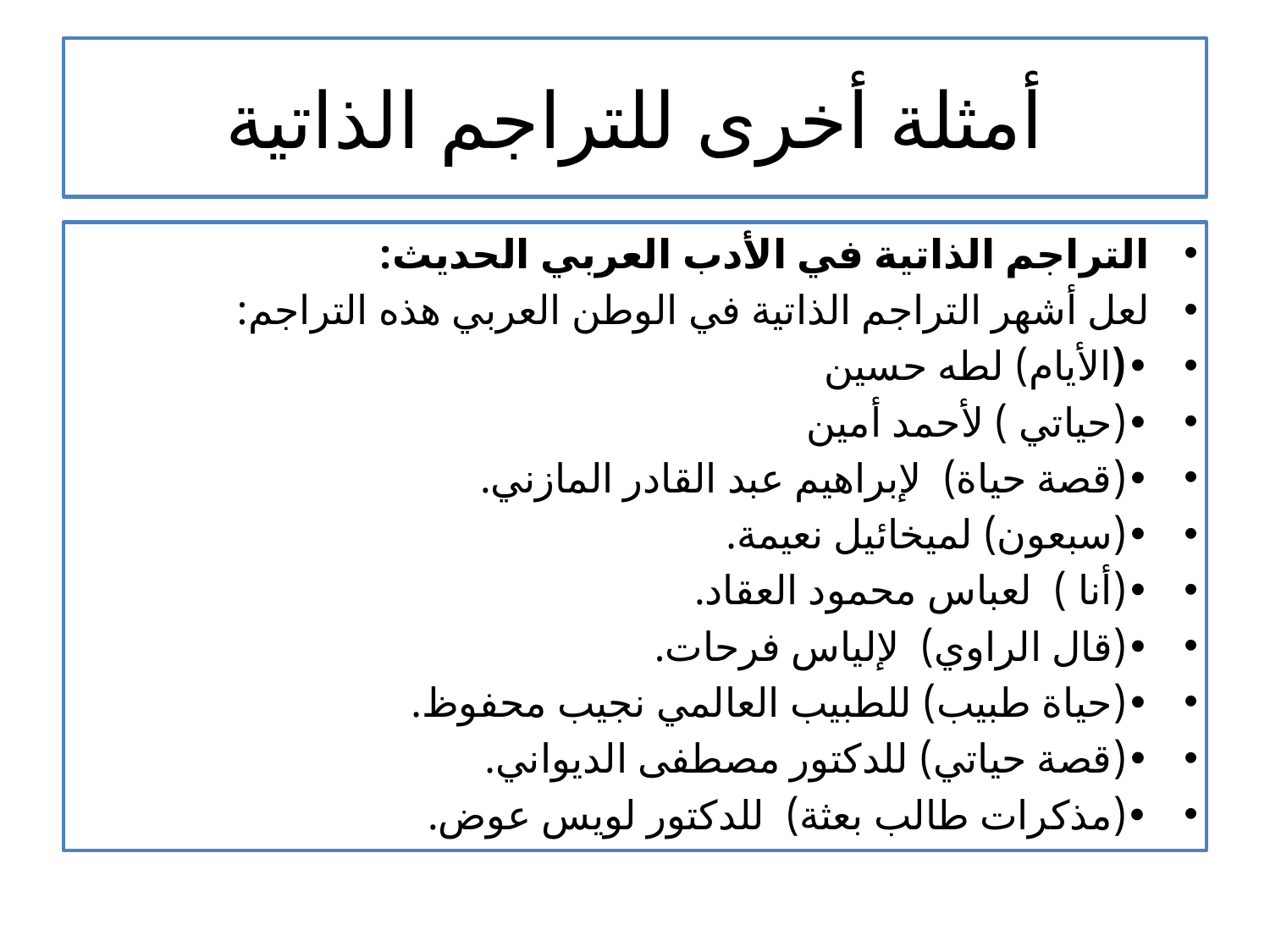

# أمثلة أخرى للتراجم الذاتية
التراجم الذاتية في الأدب العربي الحديث:
لعل أشهر التراجم الذاتية في الوطن العربي هذه التراجم:
•(الأيام) لطه حسين
•(حياتي ) لأحمد أمين
•(قصة حياة)  لإبراهيم عبد القادر المازني.
•(سبعون) لميخائيل نعيمة.
•(أنا )  لعباس محمود العقاد.
•(قال الراوي)  لإلياس فرحات.
•(حياة طبيب) للطبيب العالمي نجيب محفوظ.
•(قصة حياتي) للدكتور مصطفى الديواني.
•(مذكرات طالب بعثة)  للدكتور لويس عوض.